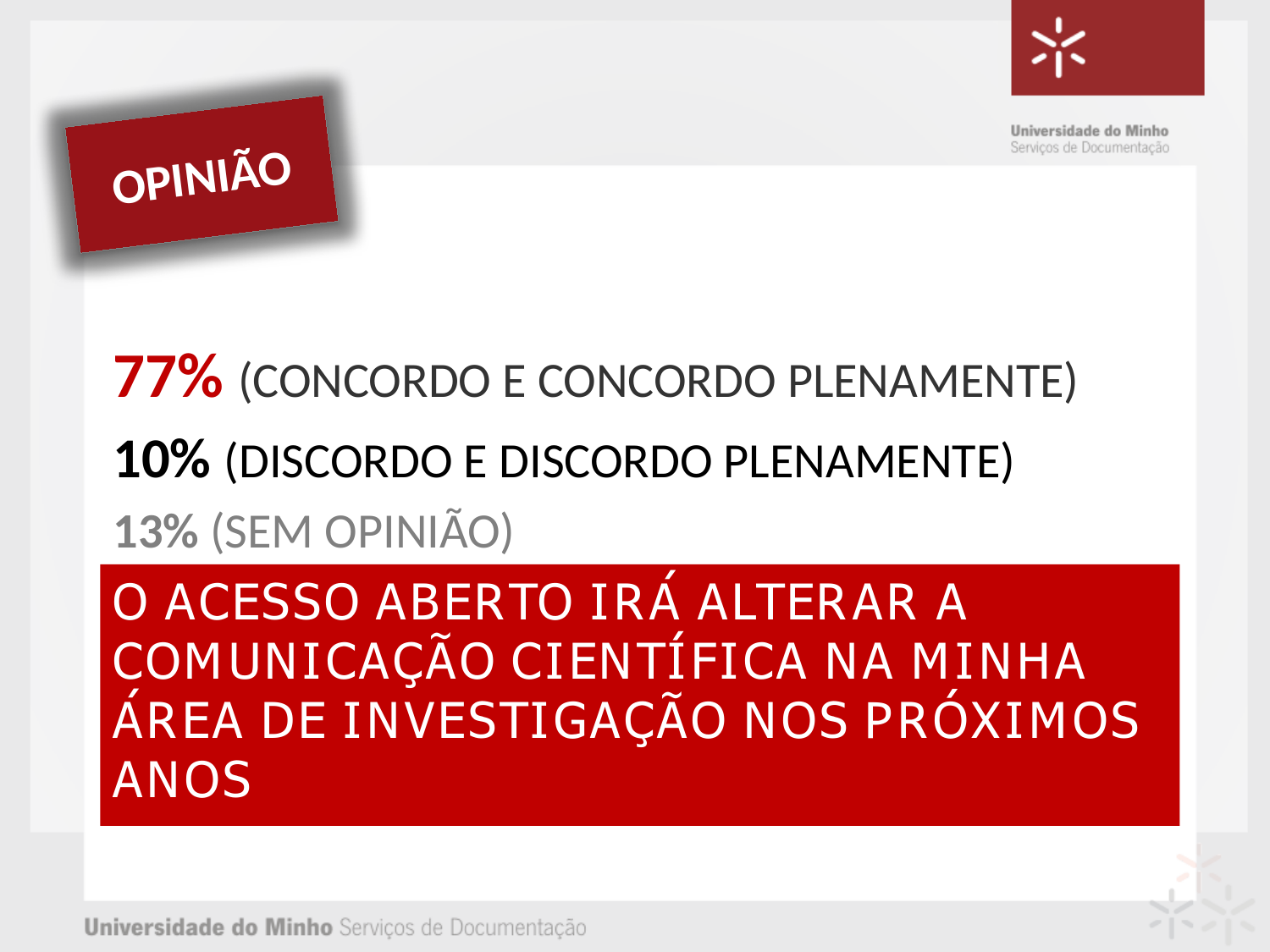

OPINIÃO
77% (CONCORDO E CONCORDO PLENAMENTE)
10% (DISCORDO E DISCORDO PLENAMENTE)
13% (SEM OPINIÃO)
# O acesso aberto irá alterar a comunicação científica na minha área de investigação nos próximos anos